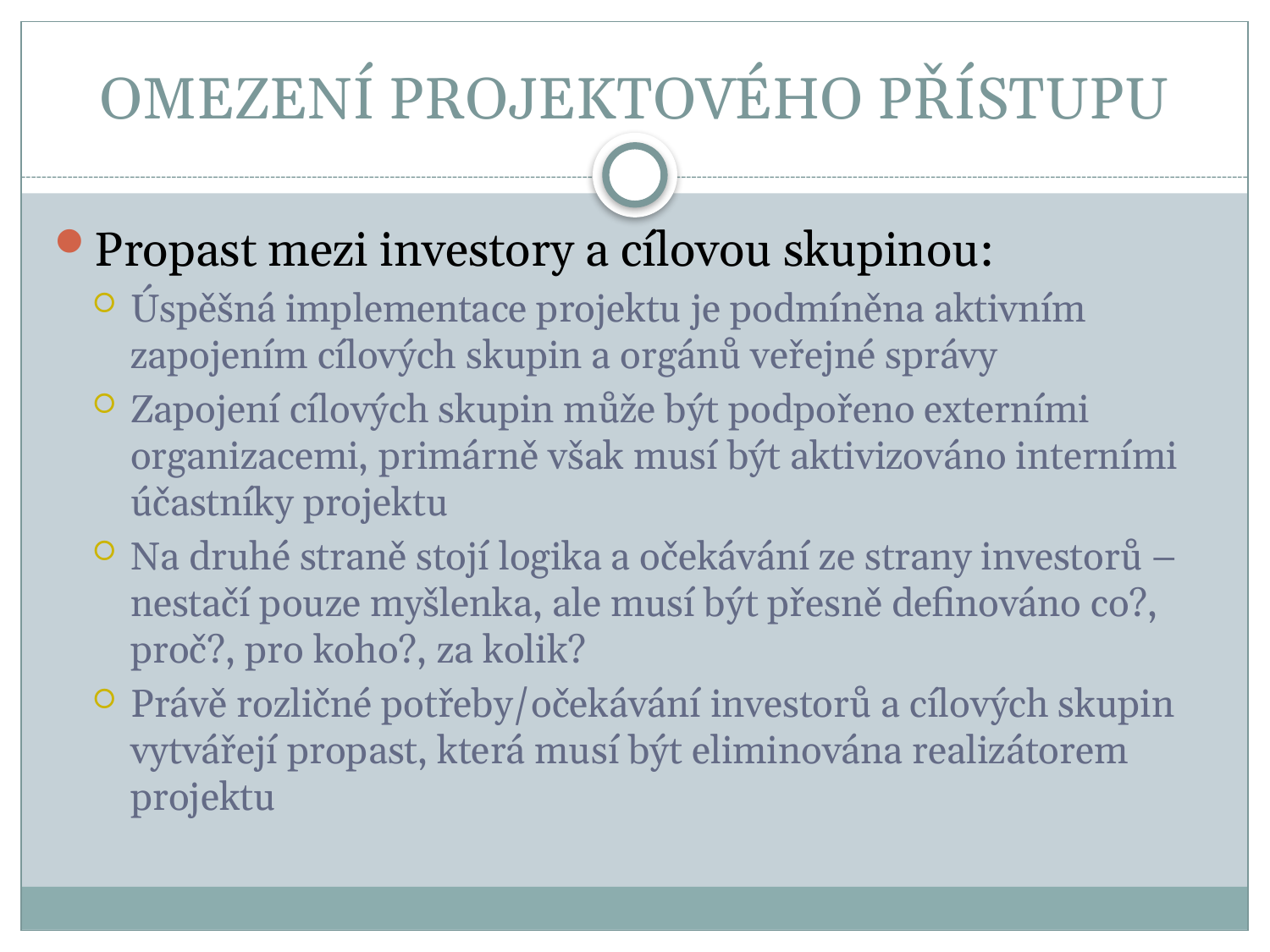

# OMEZENÍ PROJEKTOVÉHO PŘÍSTUPU
Propast mezi investory a cílovou skupinou:
Úspěšná implementace projektu je podmíněna aktivním zapojením cílových skupin a orgánů veřejné správy
Zapojení cílových skupin může být podpořeno externími organizacemi, primárně však musí být aktivizováno interními účastníky projektu
Na druhé straně stojí logika a očekávání ze strany investorů – nestačí pouze myšlenka, ale musí být přesně definováno co?, proč?, pro koho?, za kolik?
Právě rozličné potřeby/očekávání investorů a cílových skupin vytvářejí propast, která musí být eliminována realizátorem projektu